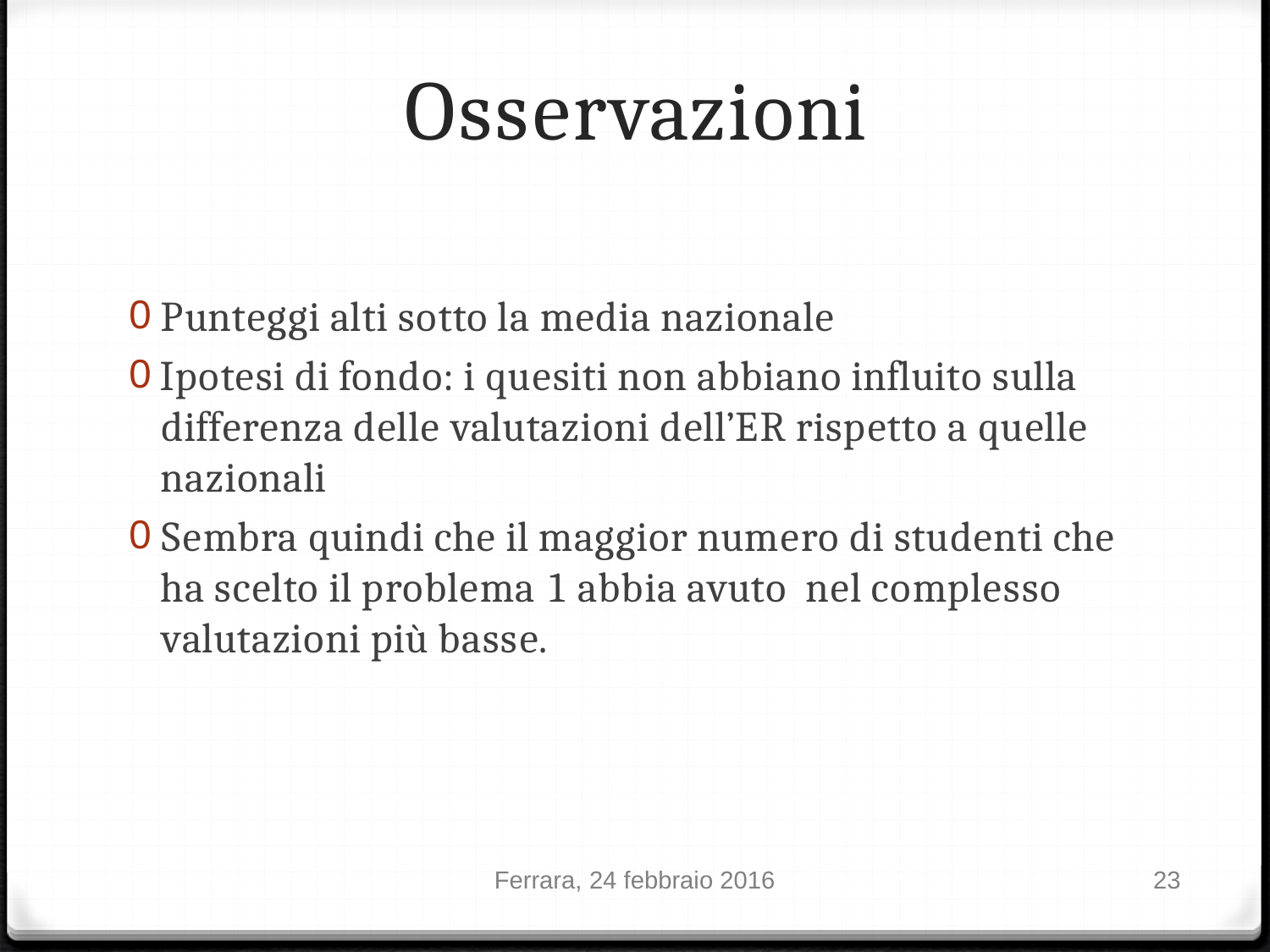

# Osservazioni
Punteggi alti sotto la media nazionale
Ipotesi di fondo: i quesiti non abbiano influito sulla differenza delle valutazioni dell’ER rispetto a quelle nazionali
Sembra quindi che il maggior numero di studenti che ha scelto il problema 1 abbia avuto  nel complesso valutazioni più basse.
Ferrara, 24 febbraio 2016
23